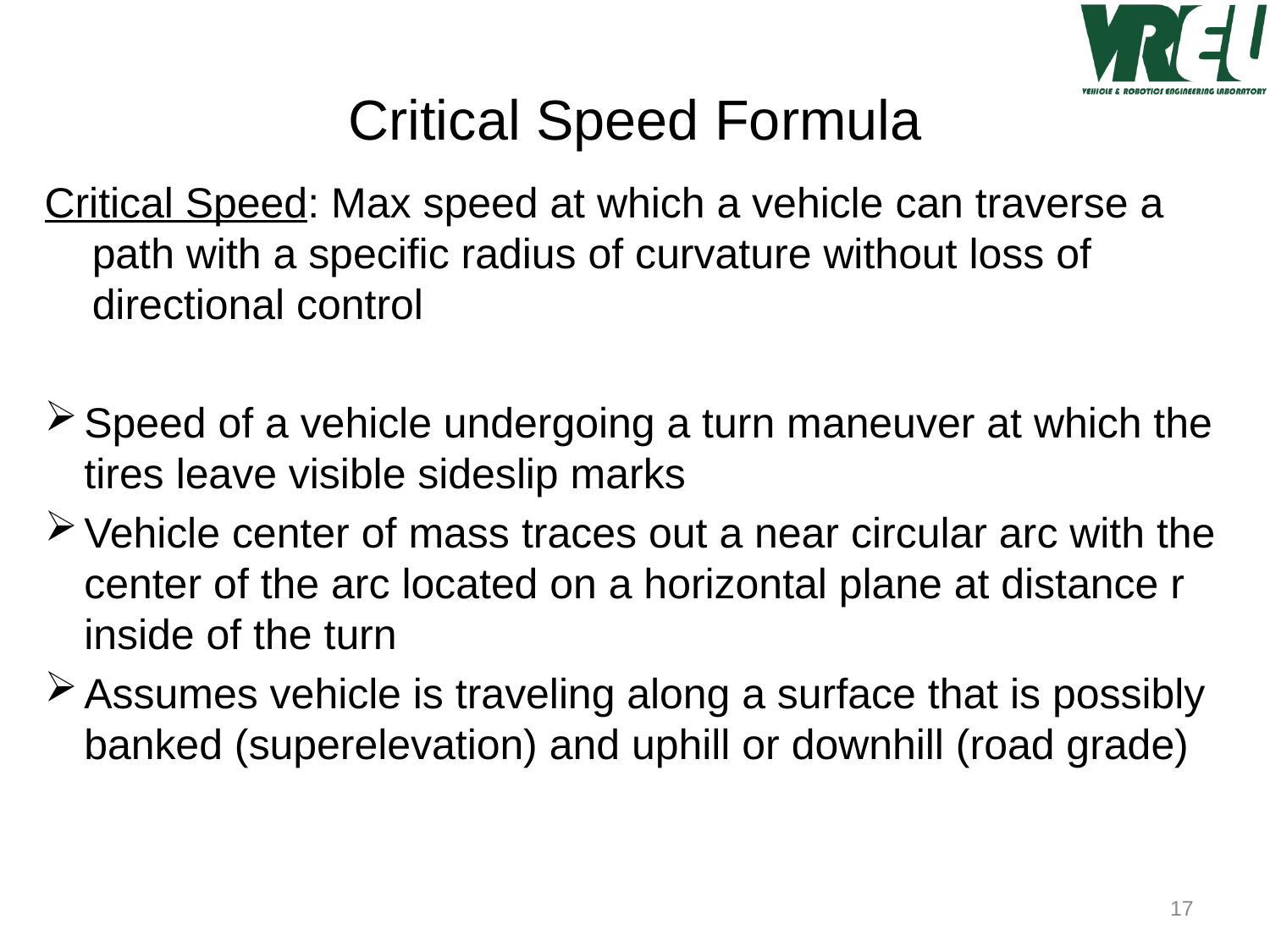

# Critical Speed Formula
Critical Speed: Max speed at which a vehicle can traverse a path with a specific radius of curvature without loss of directional control

Speed of a vehicle undergoing a turn maneuver at which the tires leave visible sideslip marks
Vehicle center of mass traces out a near circular arc with the center of the arc located on a horizontal plane at distance r inside of the turn
Assumes vehicle is traveling along a surface that is possibly banked (superelevation) and uphill or downhill (road grade)
17